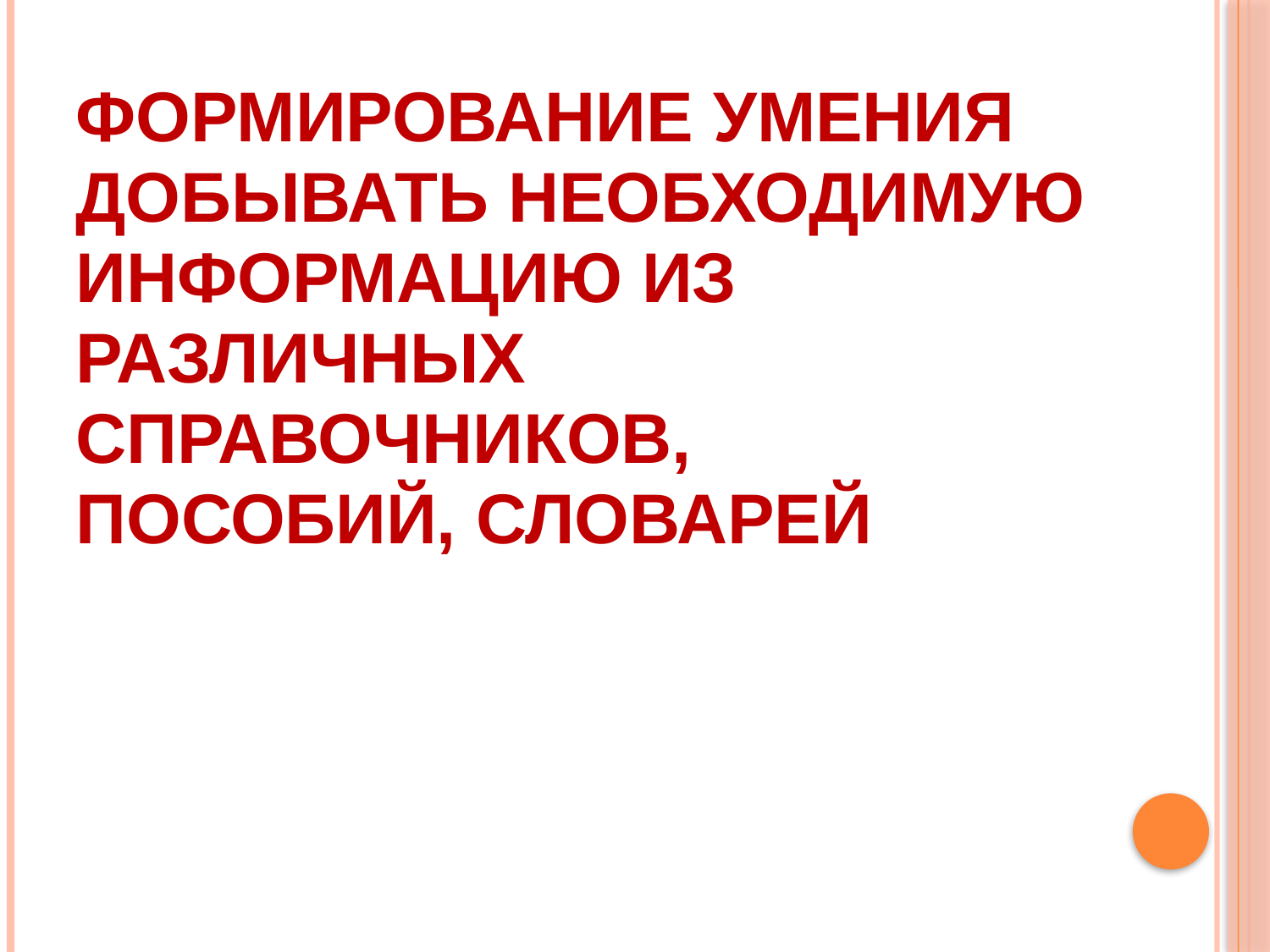

# Формирование умения добывать необходимую информацию из различных справочников, пособий, словарей